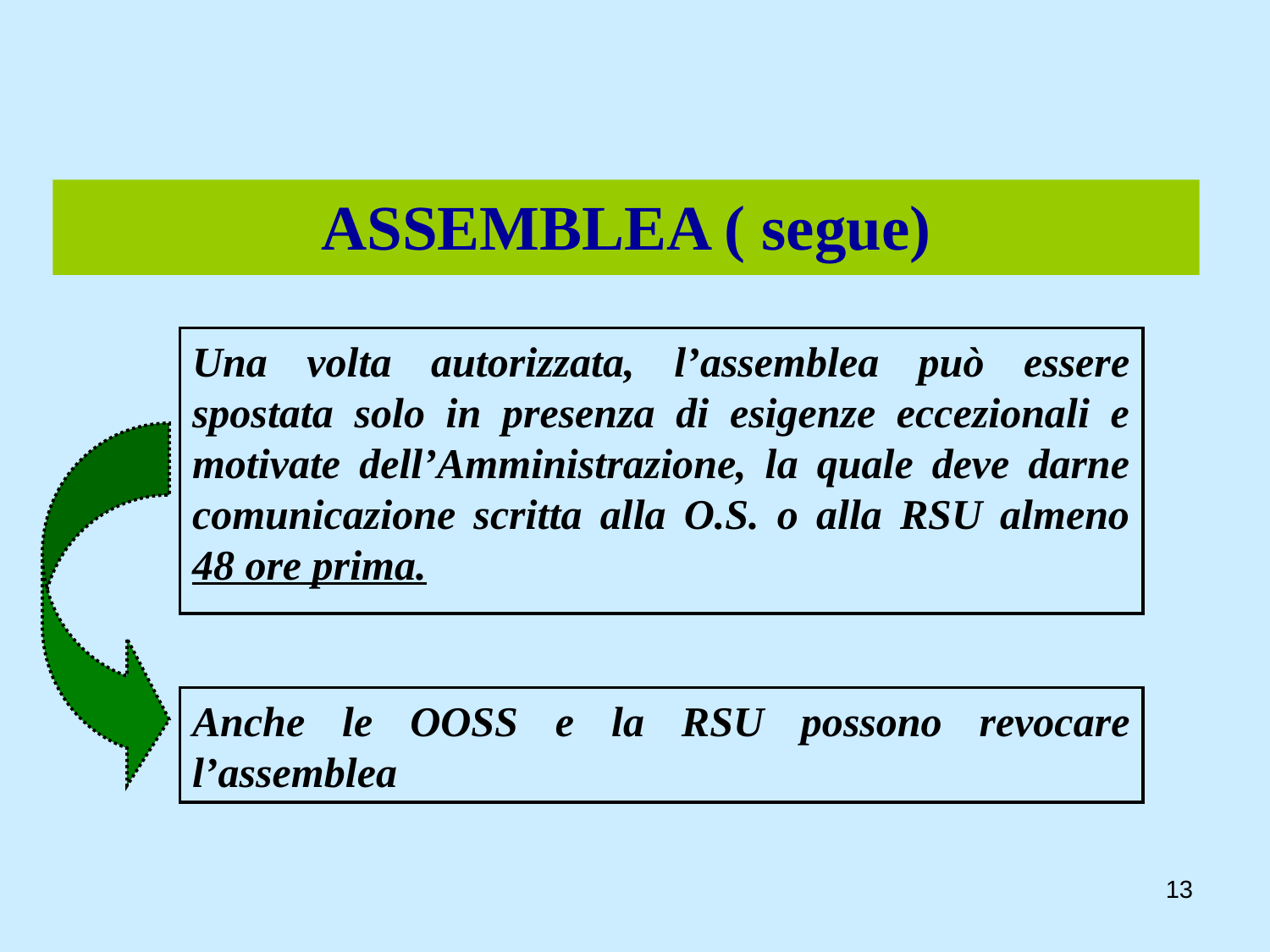

ASSEMBLEA ( segue)‏
Una volta autorizzata, l’assemblea può essere spostata solo in presenza di esigenze eccezionali e motivate dell’Amministrazione, la quale deve darne comunicazione scritta alla O.S. o alla RSU almeno 48 ore prima.

Anche le OOSS e la RSU possono revocare l’assemblea
13